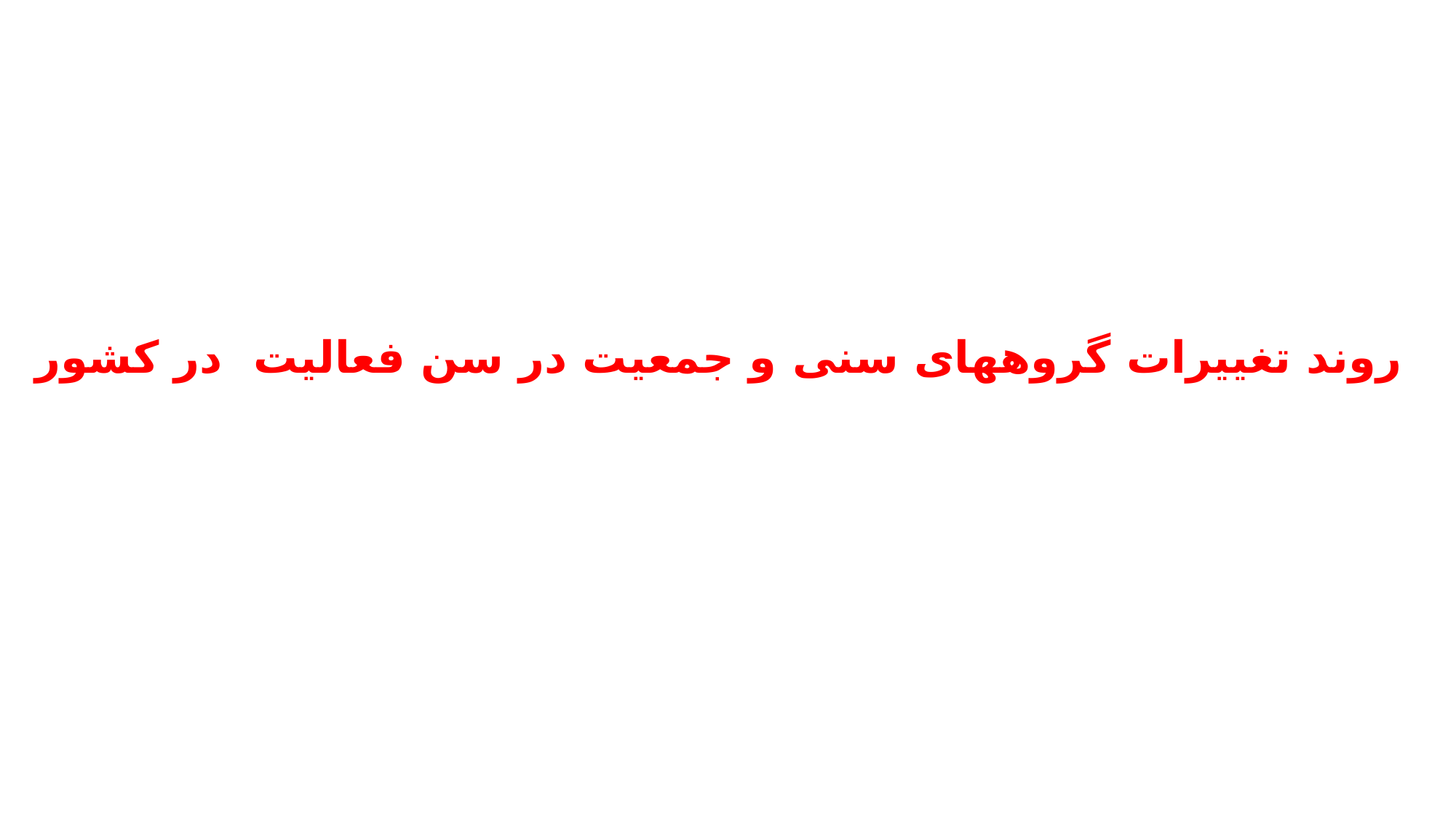

# روند تغییرات گروههای سنی و جمعیت در سن فعالیت  در کشور